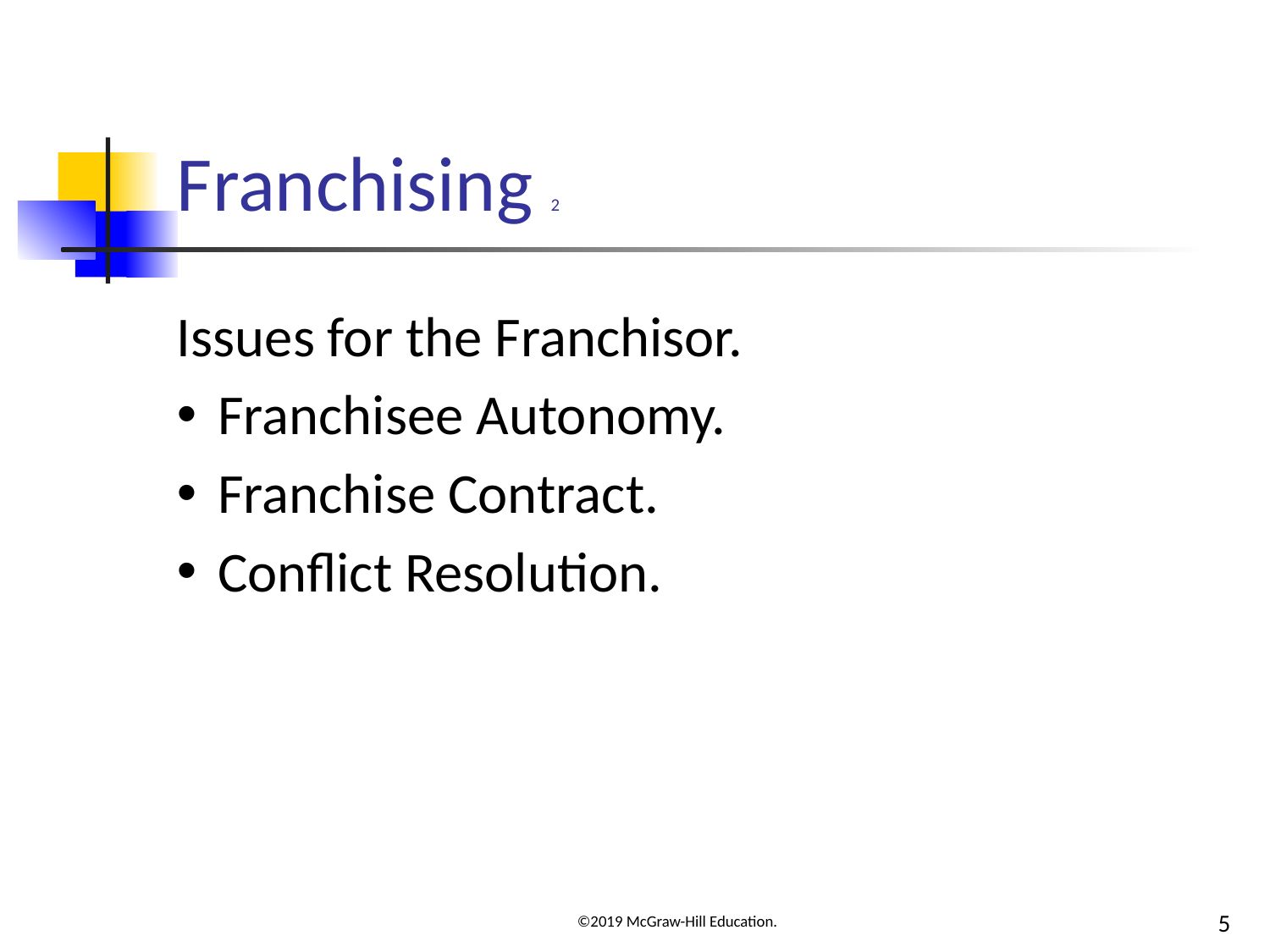

# Franchising 2
Issues for the Franchisor.
Franchisee Autonomy.
Franchise Contract.
Conflict Resolution.